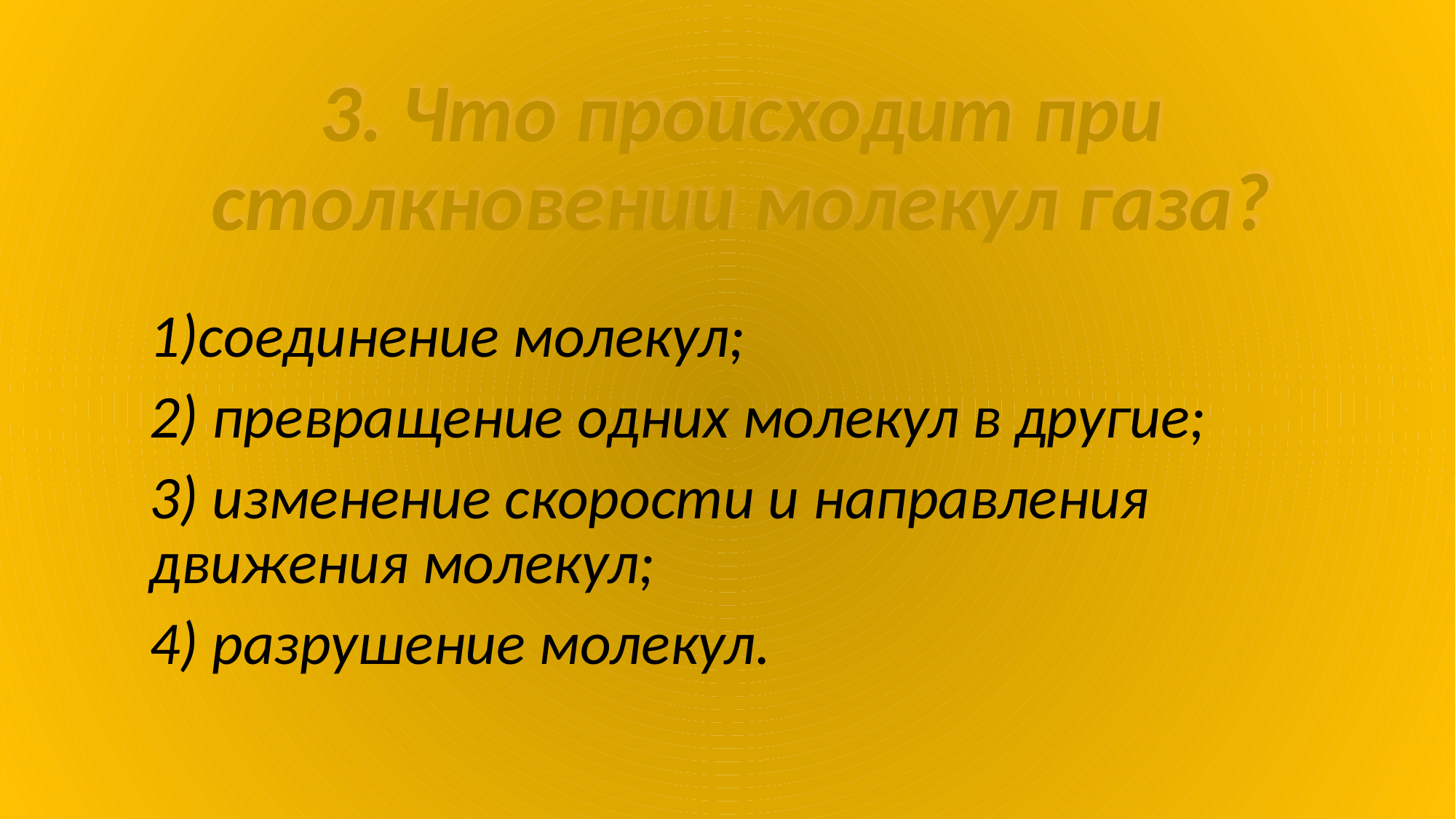

3. Что происходит при столкновении молекул газа?

1)соединение молекул;
2) превращение одних молекул в другие;
3) изменение скорости и направления движения молекул;
4) разрушение молекул.